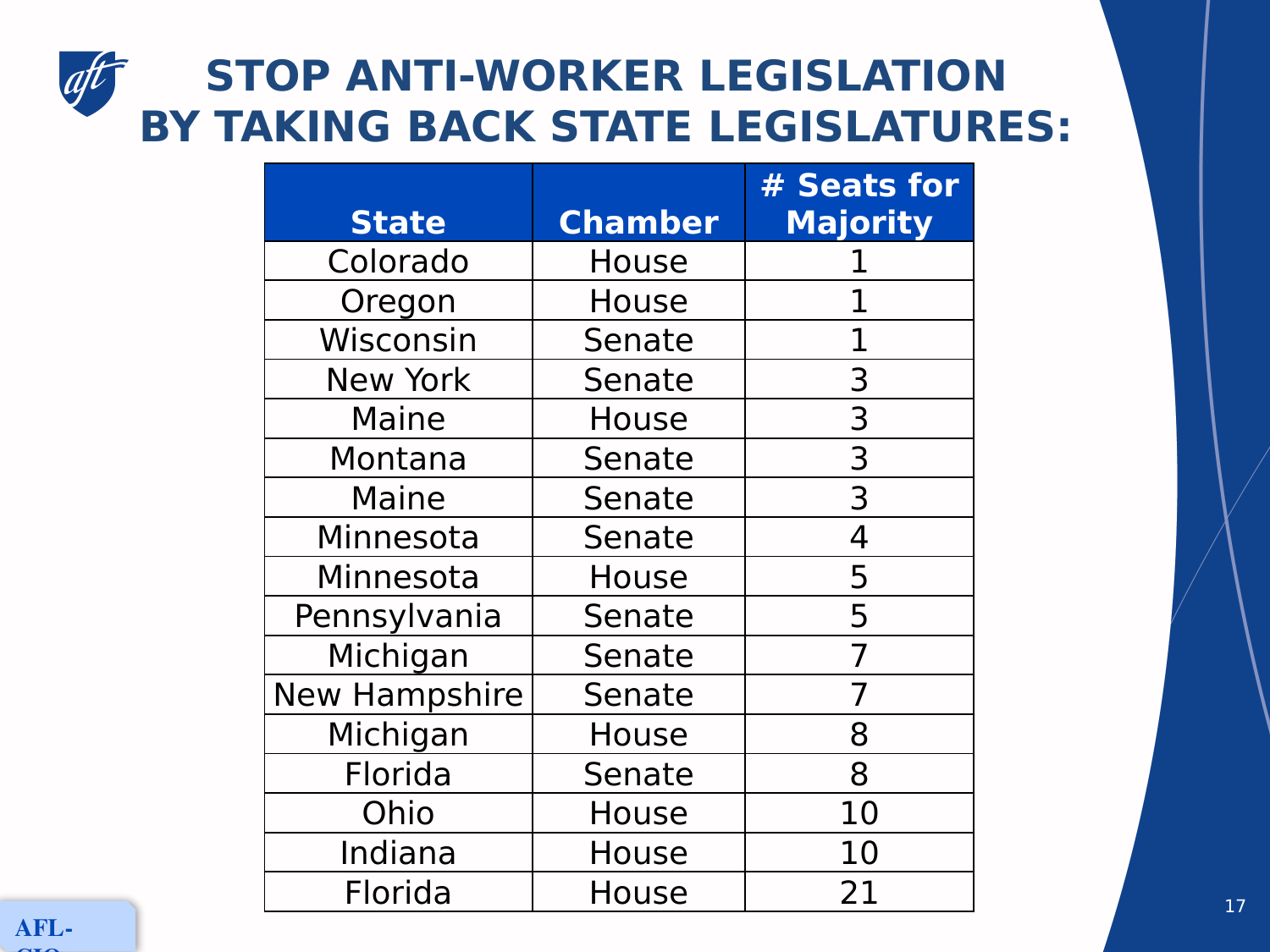

STOP ANTI-WORKER LEGISLATION
BY TAKING BACK STATE LEGISLATURES:
| State | Chamber | # Seats for Majority |
| --- | --- | --- |
| Colorado | House | 1 |
| Oregon | House | 1 |
| Wisconsin | Senate | 1 |
| New York | Senate | 3 |
| Maine | House | 3 |
| Montana | Senate | 3 |
| Maine | Senate | 3 |
| Minnesota | Senate | 4 |
| Minnesota | House | 5 |
| Pennsylvania | Senate | 5 |
| Michigan | Senate | 7 |
| New Hampshire | Senate | 7 |
| Michigan | House | 8 |
| Florida | Senate | 8 |
| Ohio | House | 10 |
| Indiana | House | 10 |
| Florida | House | 21 |

17
AFL-CIO